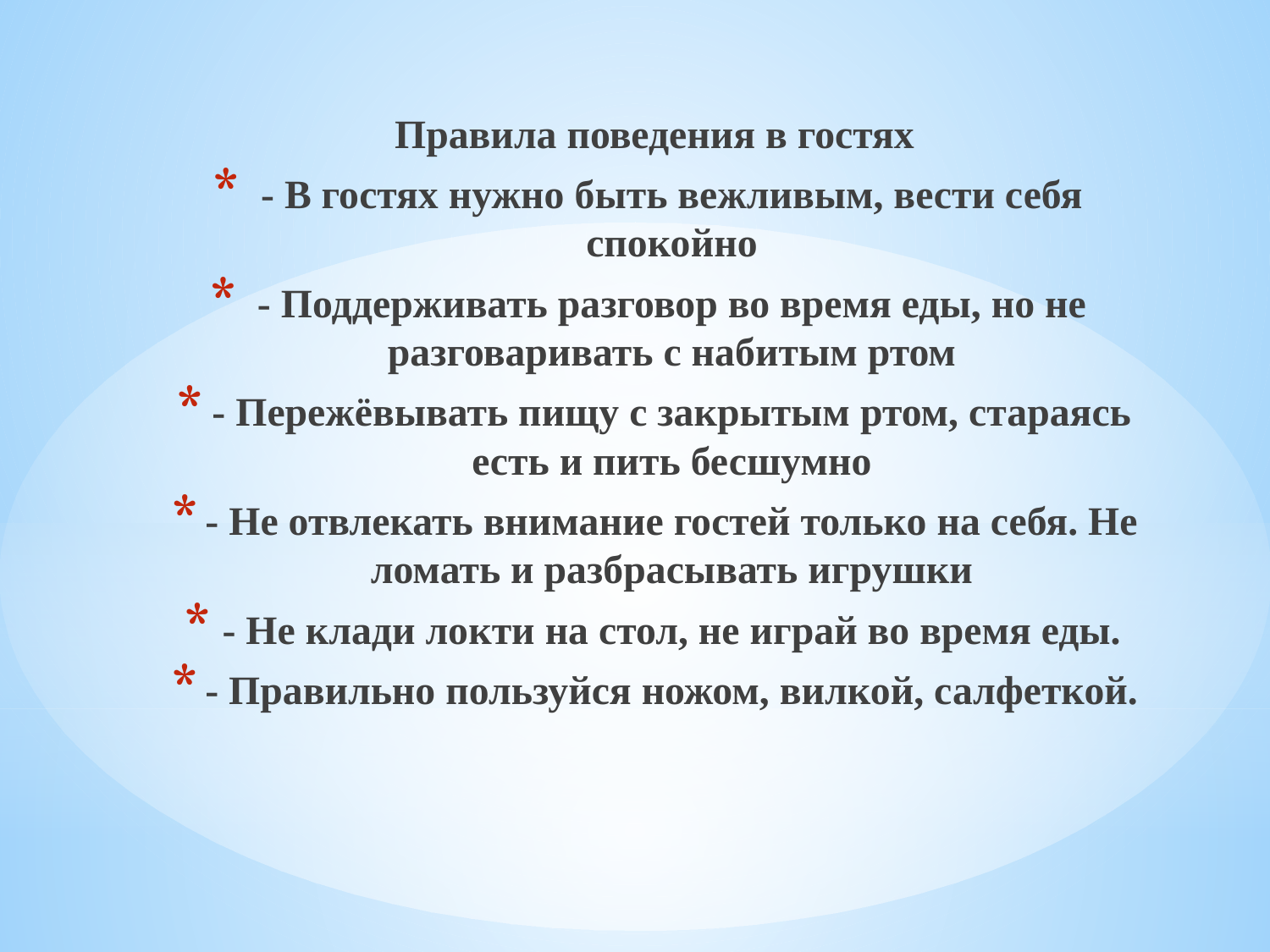

Правила поведения в гостях
- В гостях нужно быть вежливым, вести себя спокойно
- Поддерживать разговор во время еды, но не разговаривать с набитым ртом
- Пережёвывать пищу с закрытым ртом, стараясь есть и пить бесшумно
- Не отвлекать внимание гостей только на себя. Не ломать и разбрасывать игрушки
- Не клади локти на стол, не играй во время еды.
- Правильно пользуйся ножом, вилкой, салфеткой.

#